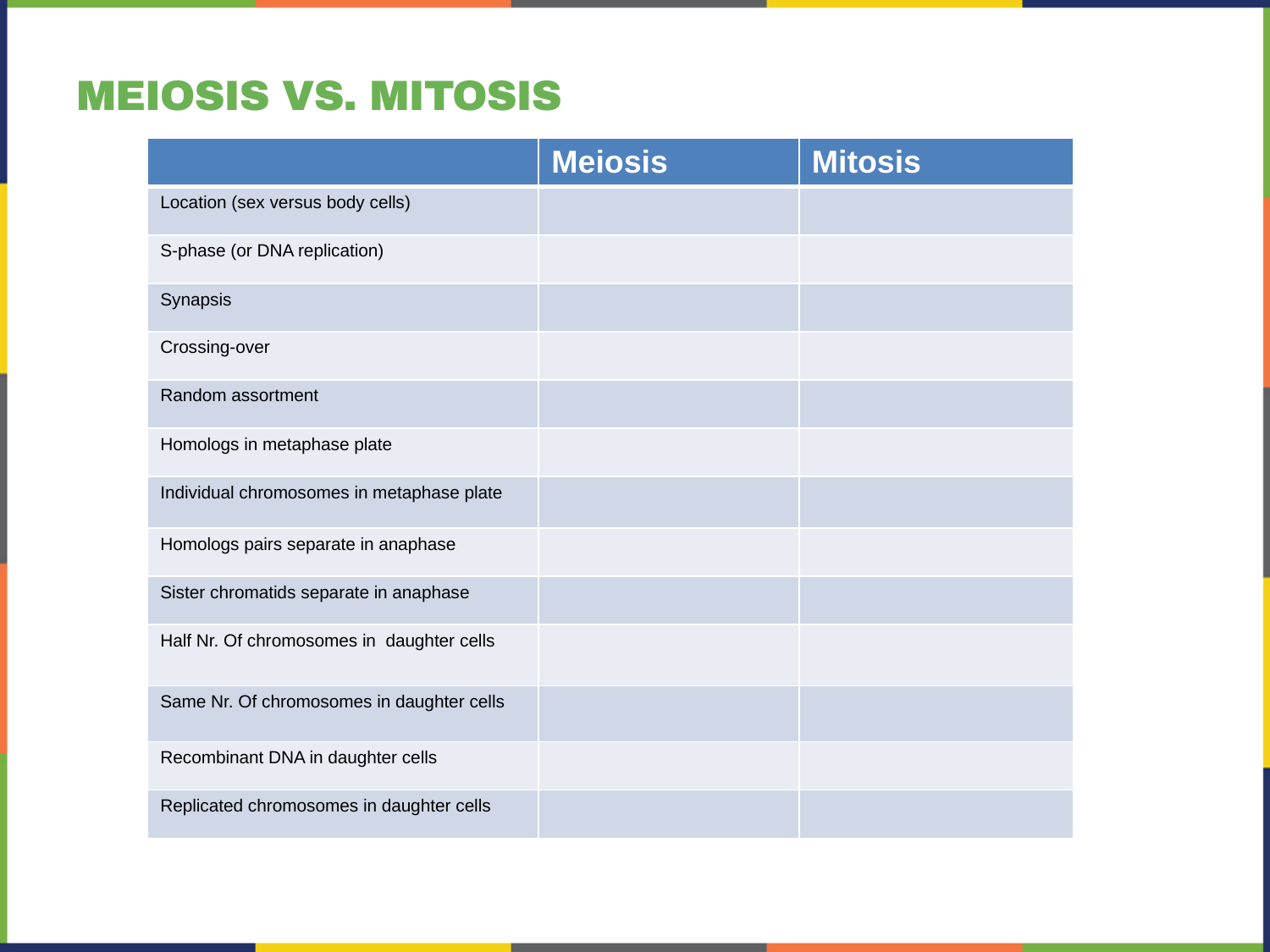

# Meiosis vs. mitosis
|  | Meiosis | Mitosis |
| --- | --- | --- |
| Location (sex versus body cells) |  |  |
| S-phase (or DNA replication) |  |  |
| Synapsis |  |  |
| Crossing-over |  |  |
| Random assortment |  |  |
| Homologs in metaphase plate |  |  |
| Individual chromosomes in metaphase plate |  |  |
| Homologs pairs separate in anaphase |  |  |
| Sister chromatids separate in anaphase |  |  |
| Half Nr. Of chromosomes in daughter cells |  |  |
| Same Nr. Of chromosomes in daughter cells |  |  |
| Recombinant DNA in daughter cells |  |  |
| Replicated chromosomes in daughter cells |  |  |